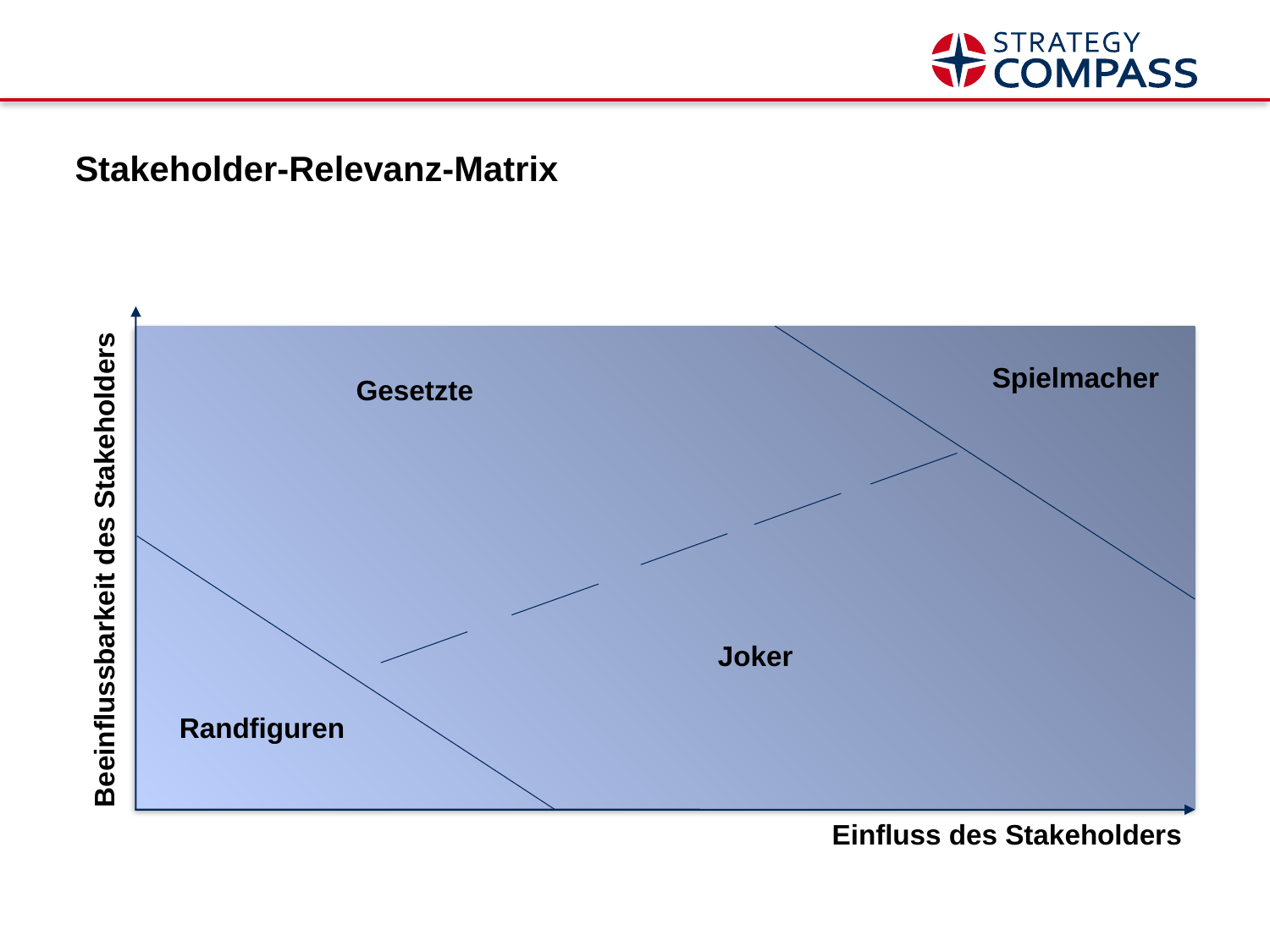

# Stakeholder-Relevanz-Matrix

Spielmacher
Gesetzte
Beeinflussbarkeit des Stakeholders
Joker
Randfiguren
Einfluss des Stakeholders